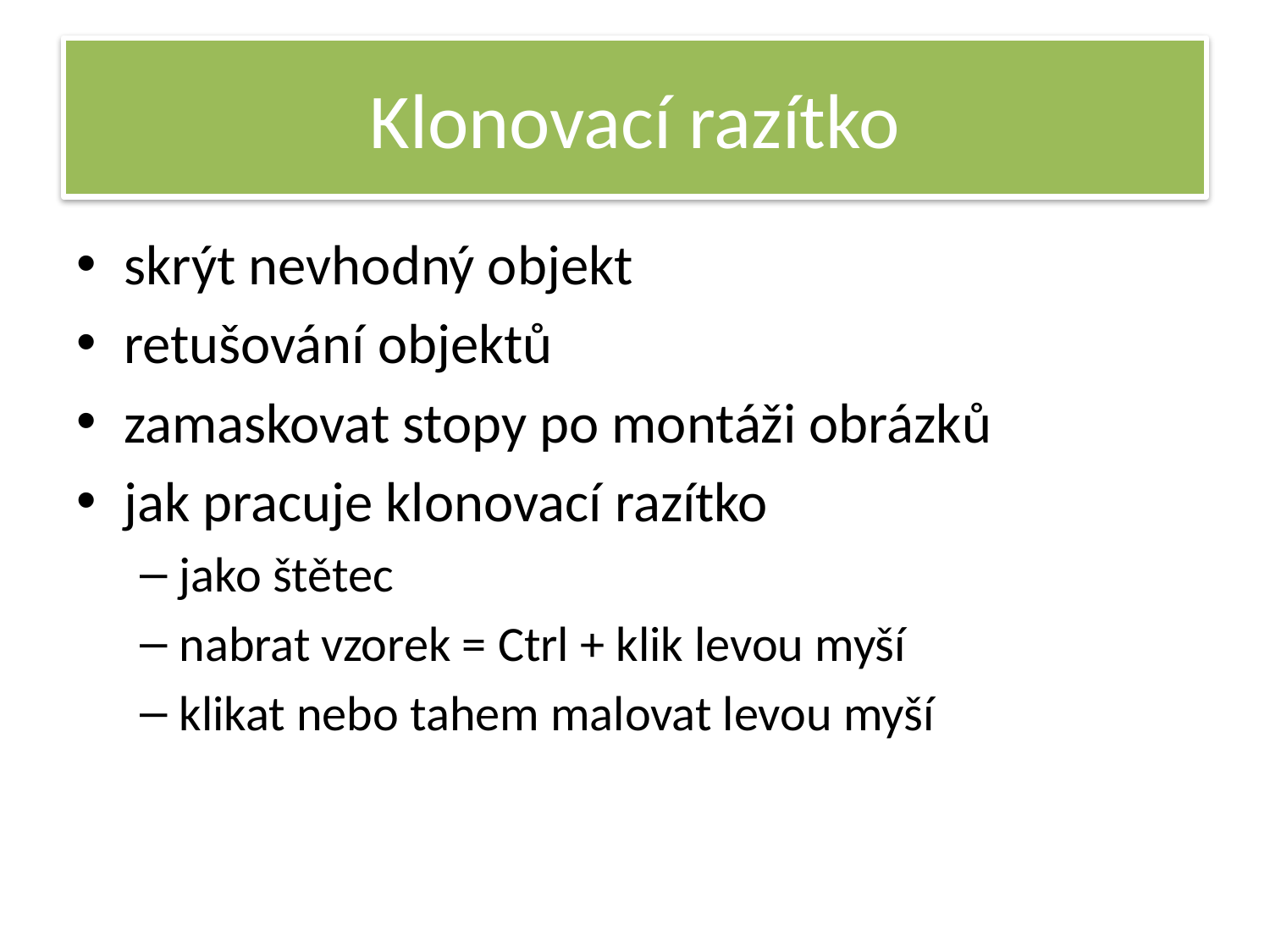

# Klonovací razítko
skrýt nevhodný objekt
retušování objektů
zamaskovat stopy po montáži obrázků
jak pracuje klonovací razítko
jako štětec
nabrat vzorek = Ctrl + klik levou myší
klikat nebo tahem malovat levou myší